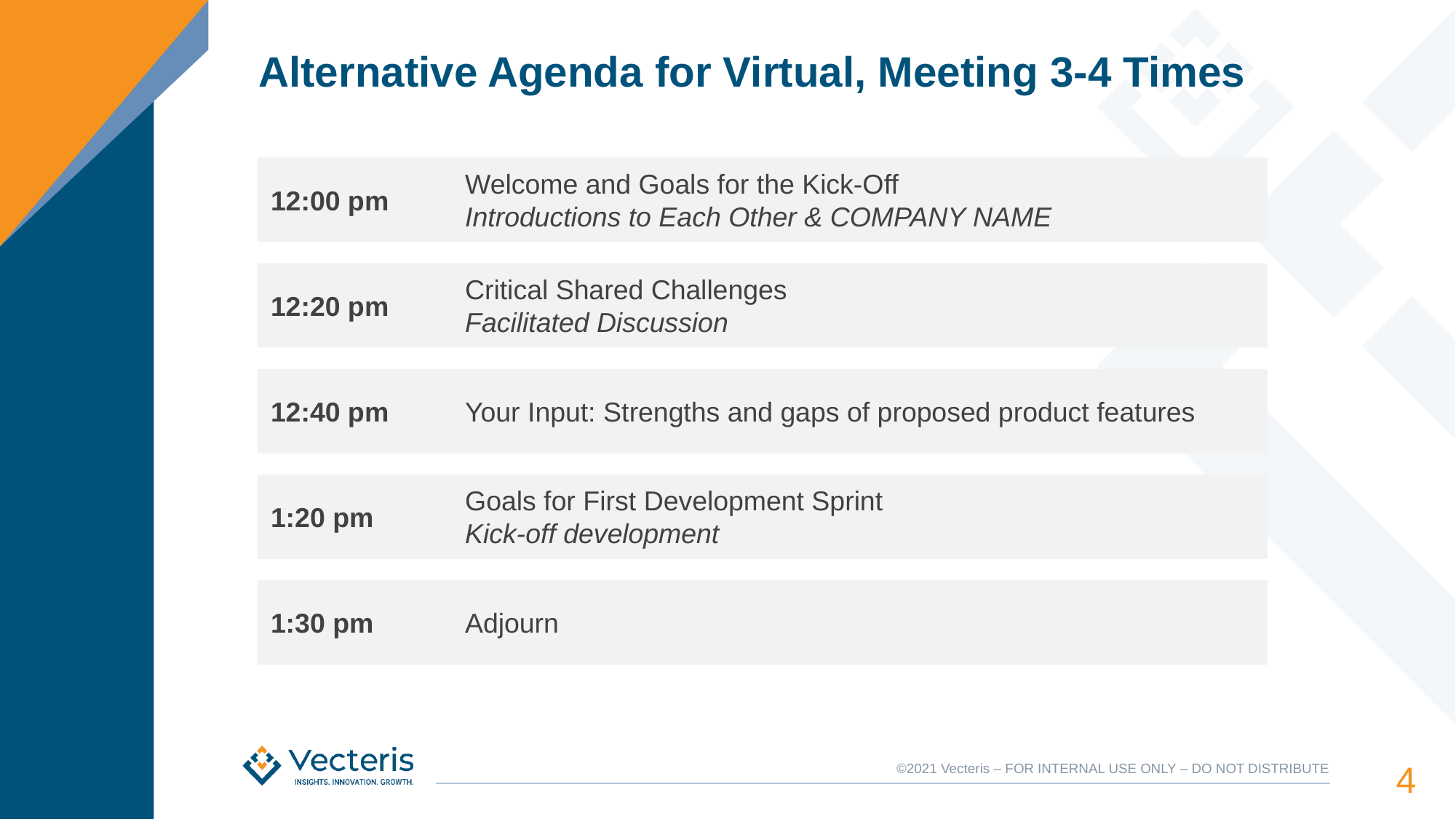

# Alternative Agenda for Virtual, Meeting 3-4 Times

Welcome and Goals for the Kick-Off
Introductions to Each Other & COMPANY NAME
12:00 pm

Critical Shared Challenges
Facilitated Discussion
12:20 pm

12:40 pm
Your Input: Strengths and gaps of proposed product features

Goals for First Development Sprint
Kick-off development
1:20 pm

1:30 pm
Adjourn
4
©2021 Vecteris – FOR INTERNAL USE ONLY – DO NOT DISTRIBUTE